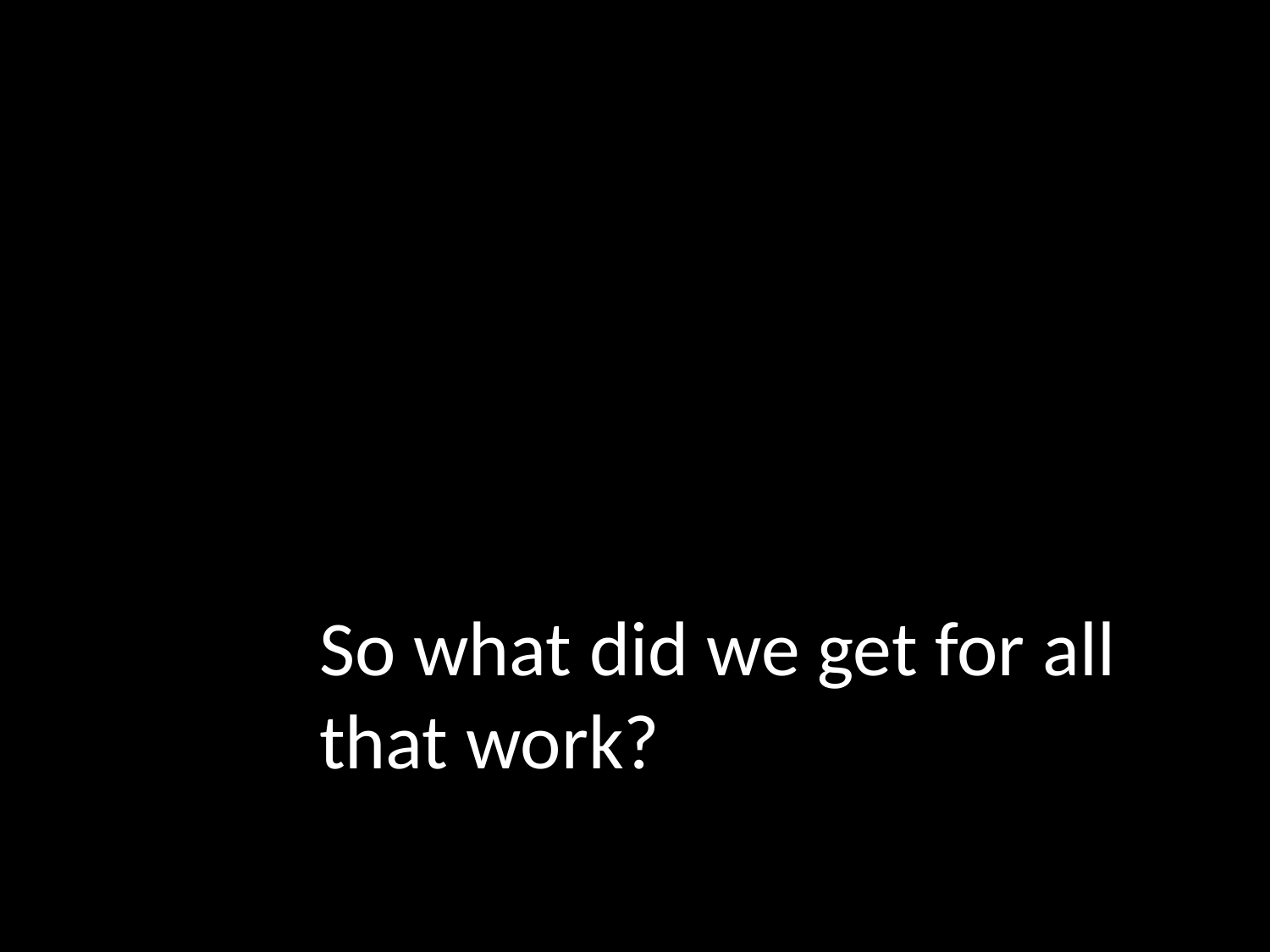

So what did we get for all that work?